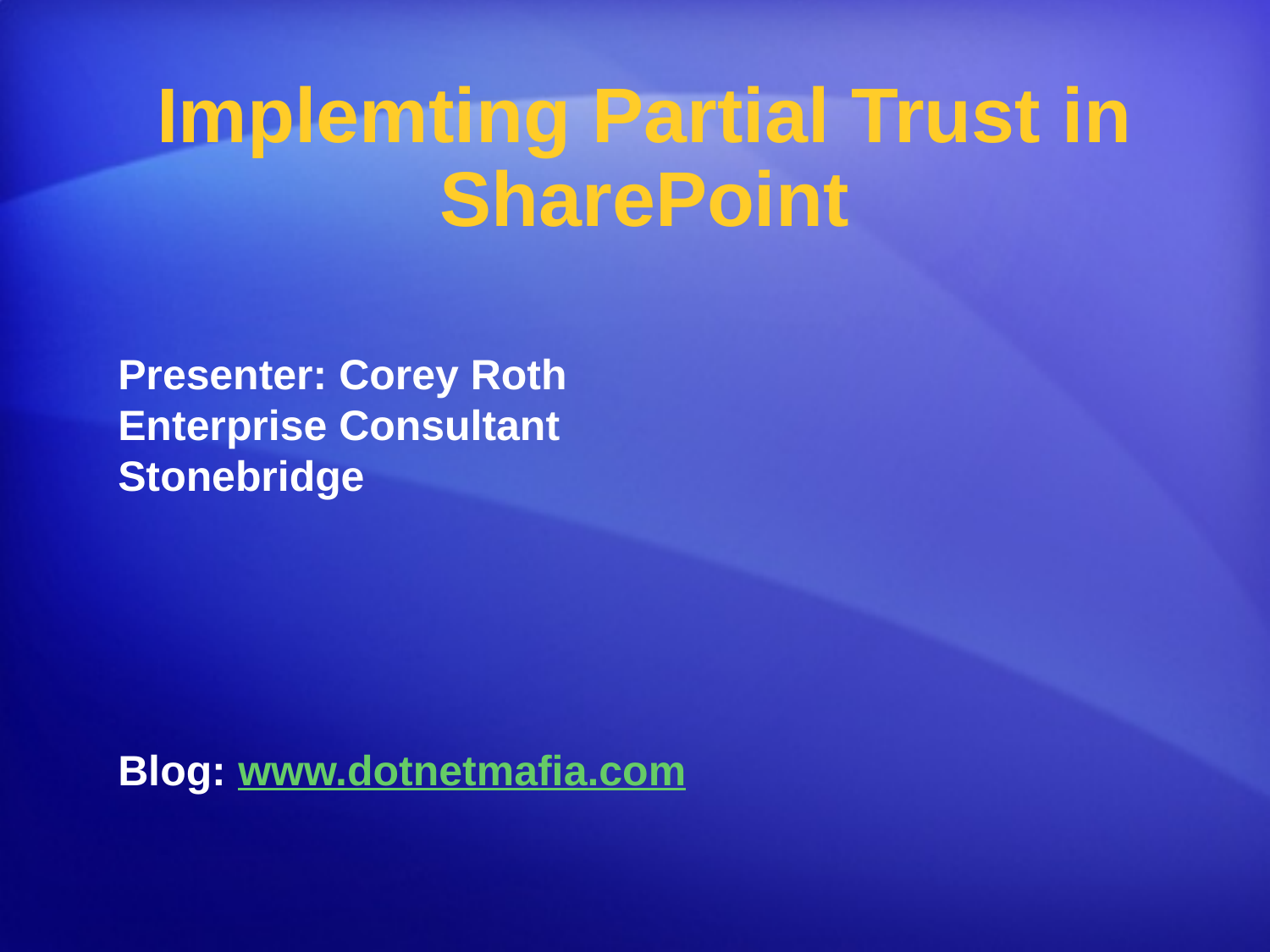

# Implemting Partial Trust in SharePoint
Presenter: Corey Roth
Enterprise Consultant
Stonebridge
Blog: www.dotnetmafia.com